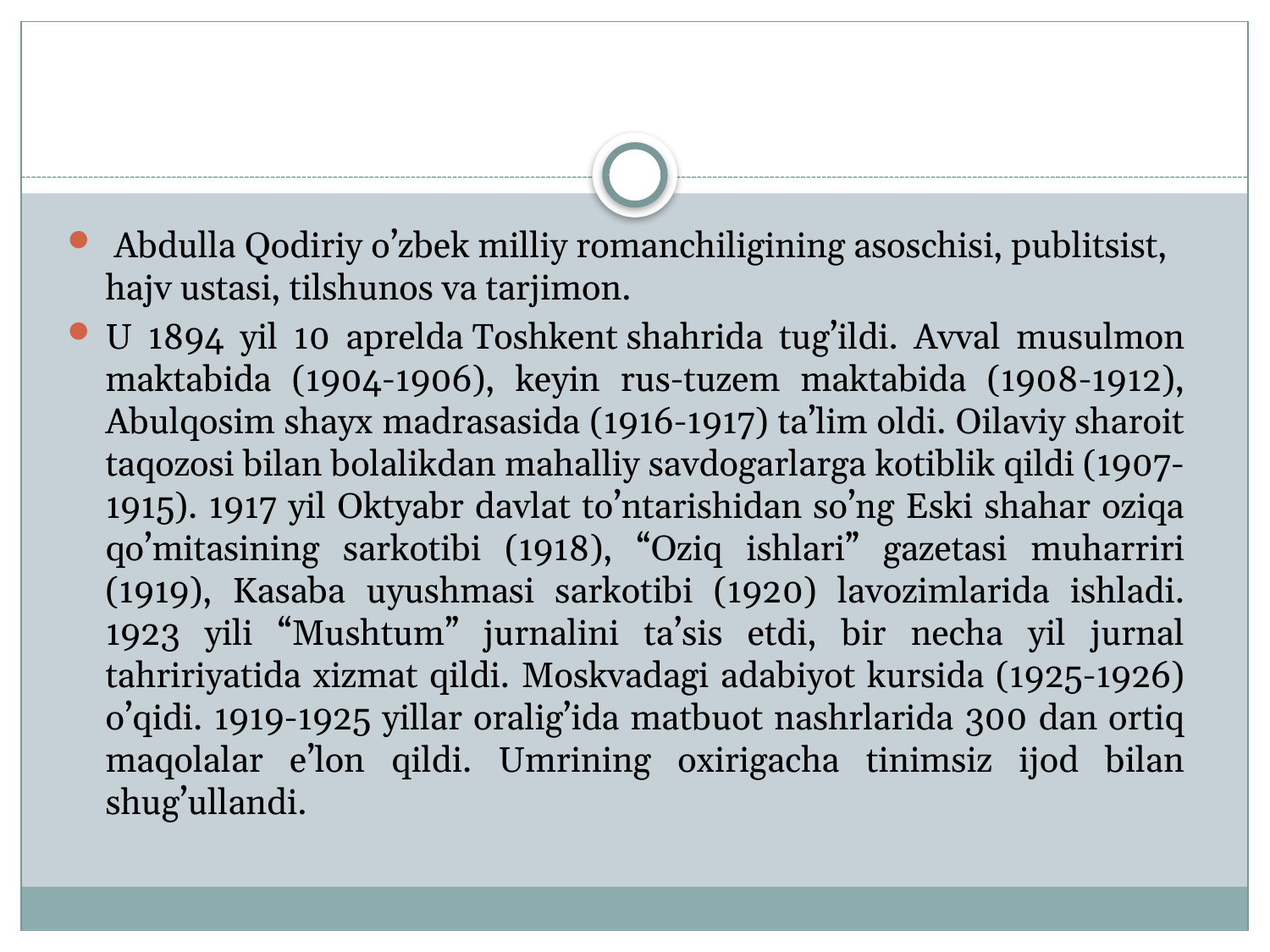

Abdulla Qodiriy o’zbek milliy romanchiligining asoschisi, publitsist, hajv ustasi, tilshunos va tarjimon.
U 1894 yil 10 aprelda Toshkent shahrida tug’ildi. Avval musulmon maktabida (1904-1906), keyin rus-tuzem maktabida (1908-1912), Abulqosim shayx madrasasida (1916-1917) ta’lim oldi. Oilaviy sharoit taqozosi bilan bolalikdan mahalliy savdogarlarga kotiblik qildi (1907-1915). 1917 yil Oktyabr davlat to’ntarishidan so’ng Eski shahar oziqa qo’mitasining sarkotibi (1918), “Oziq ishlari” gazetasi muharriri (1919), Kasaba uyushmasi sarkotibi (1920) lavozimlarida ishladi. 1923 yili “Mushtum” jurnalini ta’sis etdi, bir necha yil jurnal tahririyatida xizmat qildi. Moskvadagi adabiyot kursida (1925-1926) o’qidi. 1919-1925 yillar oralig’ida matbuot nashrlarida 300 dan ortiq maqolalar e’lon qildi. Umrining oxirigacha tinimsiz ijod bilan shug’ullandi.